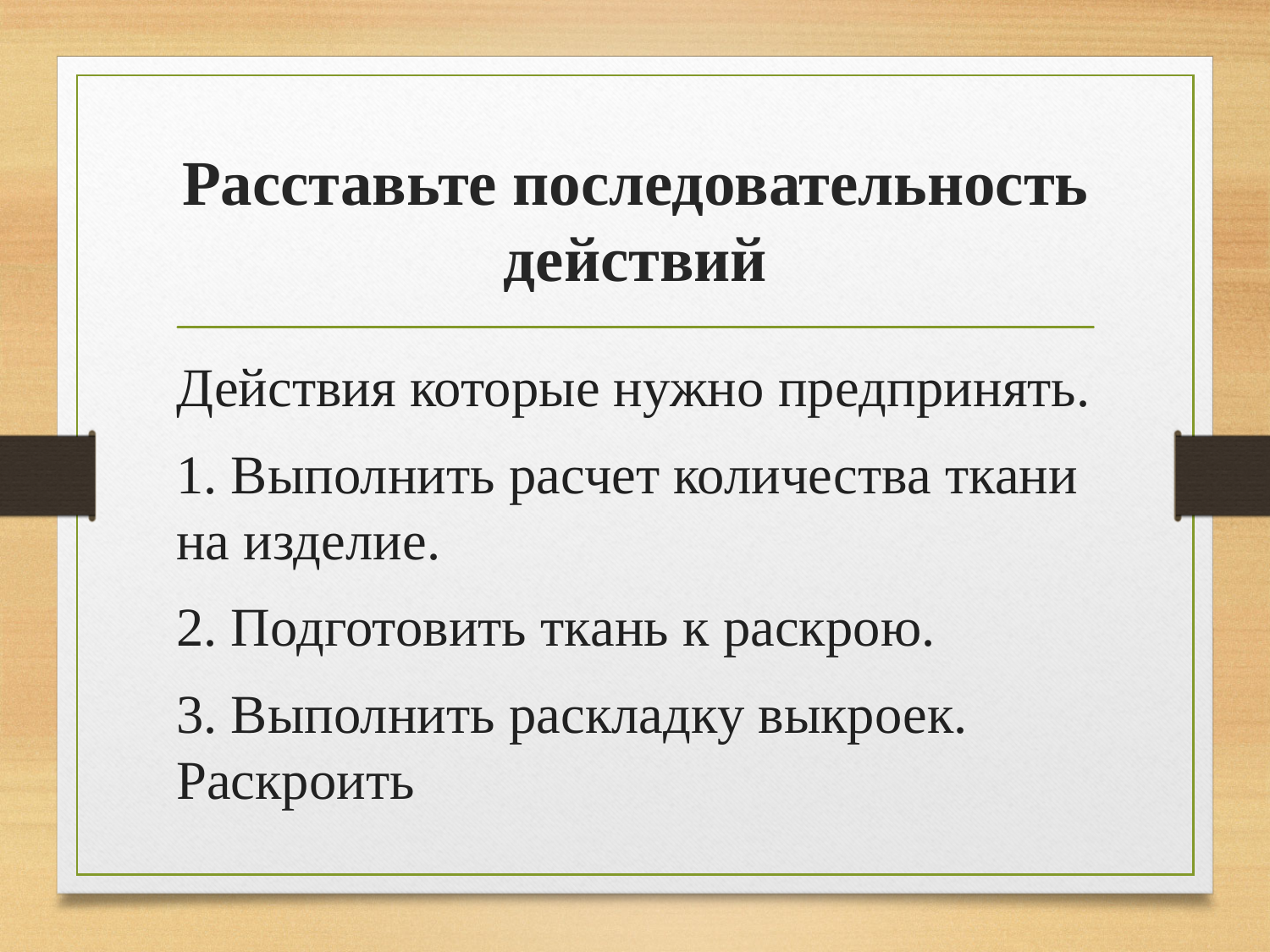

# Расставьте последовательность действий
Действия которые нужно предпринять.
1. Выполнить расчет количества ткани на изделие.
2. Подготовить ткань к раскрою.
3. Выполнить раскладку выкроек. Раскроить